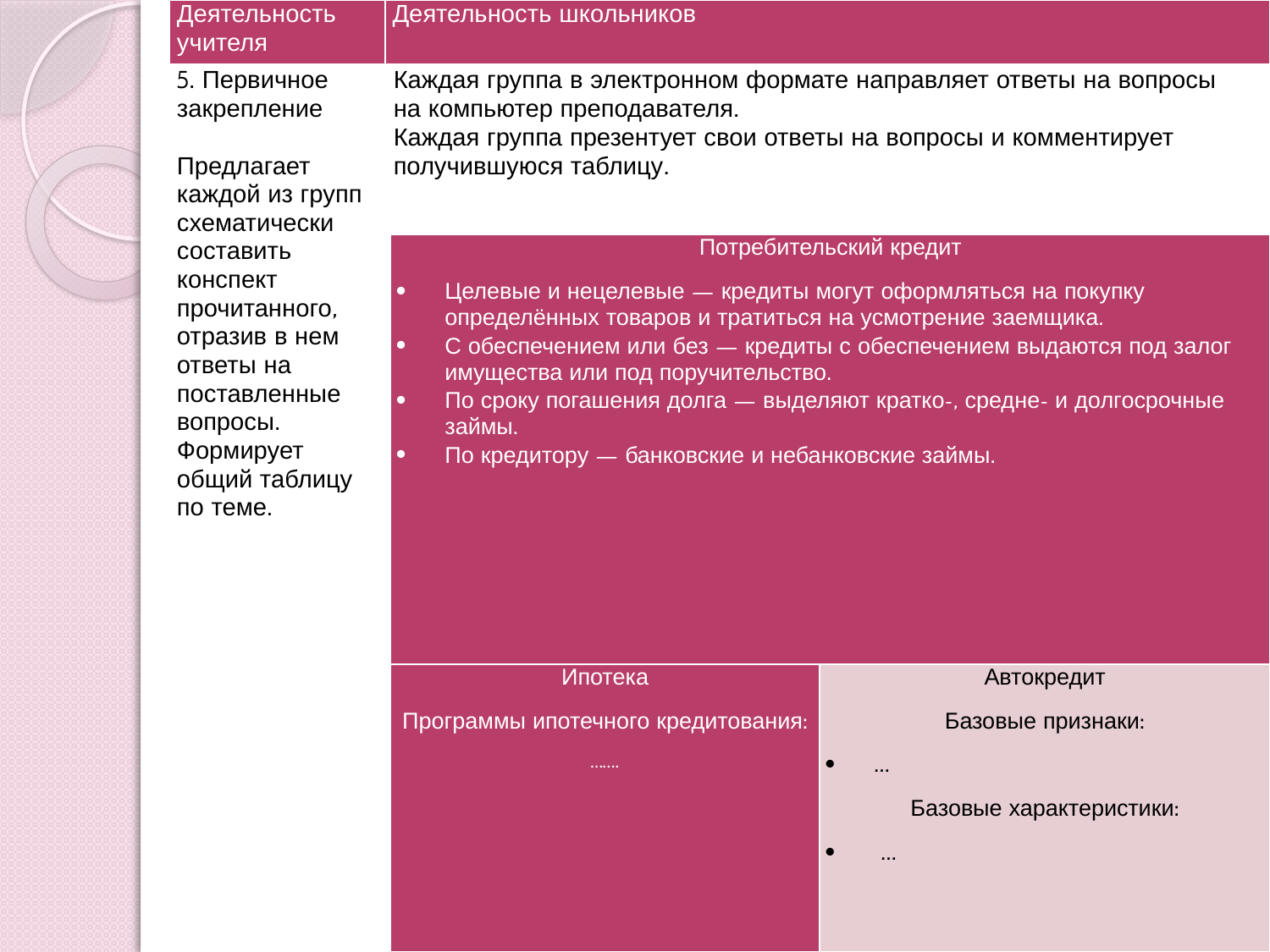

| Деятельность учителя | Деятельность школьников |
| --- | --- |
| 5. Первичное закрепление   Предлагает каждой из групп схематически составить конспект прочитанного, отразив в нем ответы на поставленные вопросы. Формирует общий таблицу по теме. | Каждая группа в электронном формате направляет ответы на вопросы на компьютер преподавателя. Каждая группа презентует свои ответы на вопросы и комментирует получившуюся таблицу. |
| --- | --- |
| Потребительский кредит Целевые и нецелевые — кредиты могут оформляться на покупку определённых товаров и тратиться на усмотрение заемщика. С обеспечением или без — кредиты с обеспечением выдаются под залог имущества или под поручительство. По сроку погашения долга — выделяют кратко-, средне- и долгосрочные займы. По кредитору — банковские и небанковские займы. |  |
| --- | --- |
| Ипотека Программы ипотечного кредитования: ……. | Автокредит Базовые признаки: …  Базовые характеристики:  … |